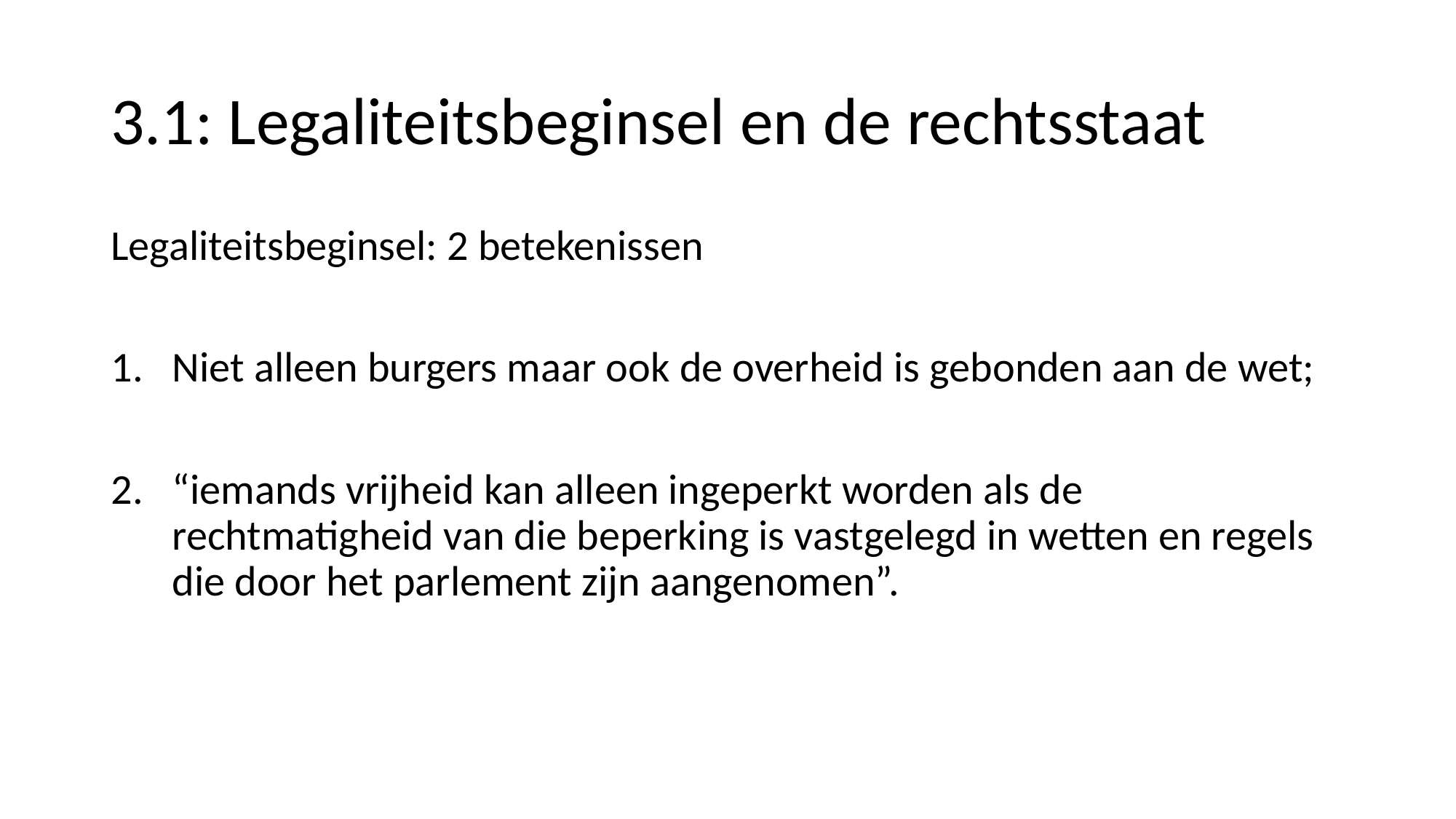

# 3.1: Legaliteitsbeginsel en de rechtsstaat
Legaliteitsbeginsel: 2 betekenissen

Niet alleen burgers maar ook de overheid is gebonden aan de wet;

“iemands vrijheid kan alleen ingeperkt worden als de rechtmatigheid van die beperking is vastgelegd in wetten en regels die door het parlement zijn aangenomen”.